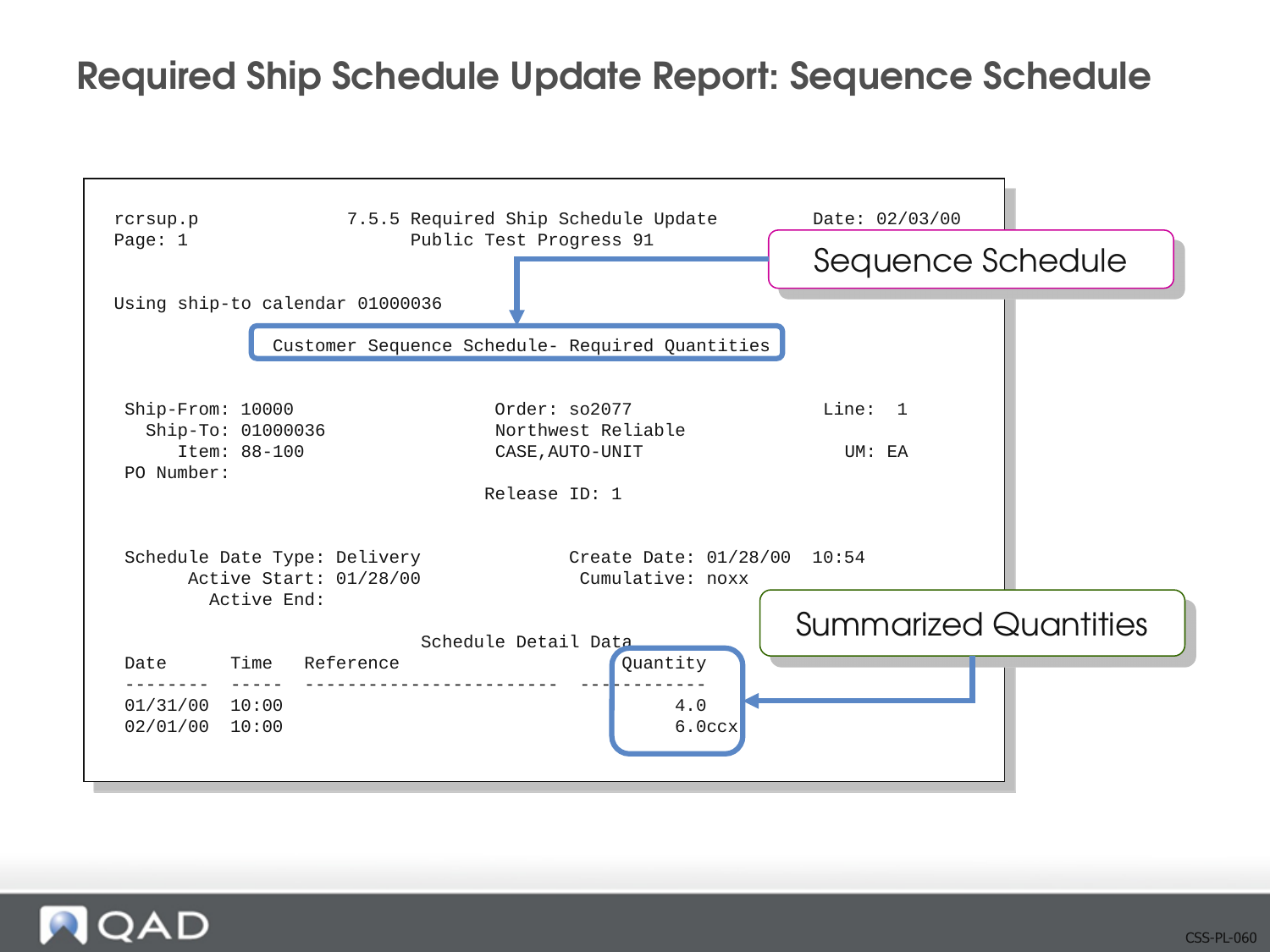

# Required Ship Schedule Update Report: Sequence Schedule

rcrsup.p              7.5.5 Required Ship Schedule Update         Date: 02/03/00
Page: 1                     Public Test Progress 91               Time: 11:38:09

Using ship-to calendar 01000036

	   Customer Sequence Schedule- Required Quantities

 Ship-From: 10000                   Order: so2077                  Line:  1
   Ship-To: 01000036                Northwest Reliable
      Item: 88-100                  CASE,AUTO-UNIT                   UM: EA
 PO Number:
                                   Release ID: 1

 Schedule Date Type: Delivery              Create Date: 01/28/00  10:54
       Active Start: 01/28/00               Cumulative: noxx
         Active End:

                             Schedule Detail Data
 Date      Time   Reference                     Quantity
 --------  -----  ------------------------  ------------
 01/31/00  10:00                                     4.0
 02/01/00  10:00                                     6.0ccx
Sequence Schedule

Summarized Quantities

CSS-PL-060